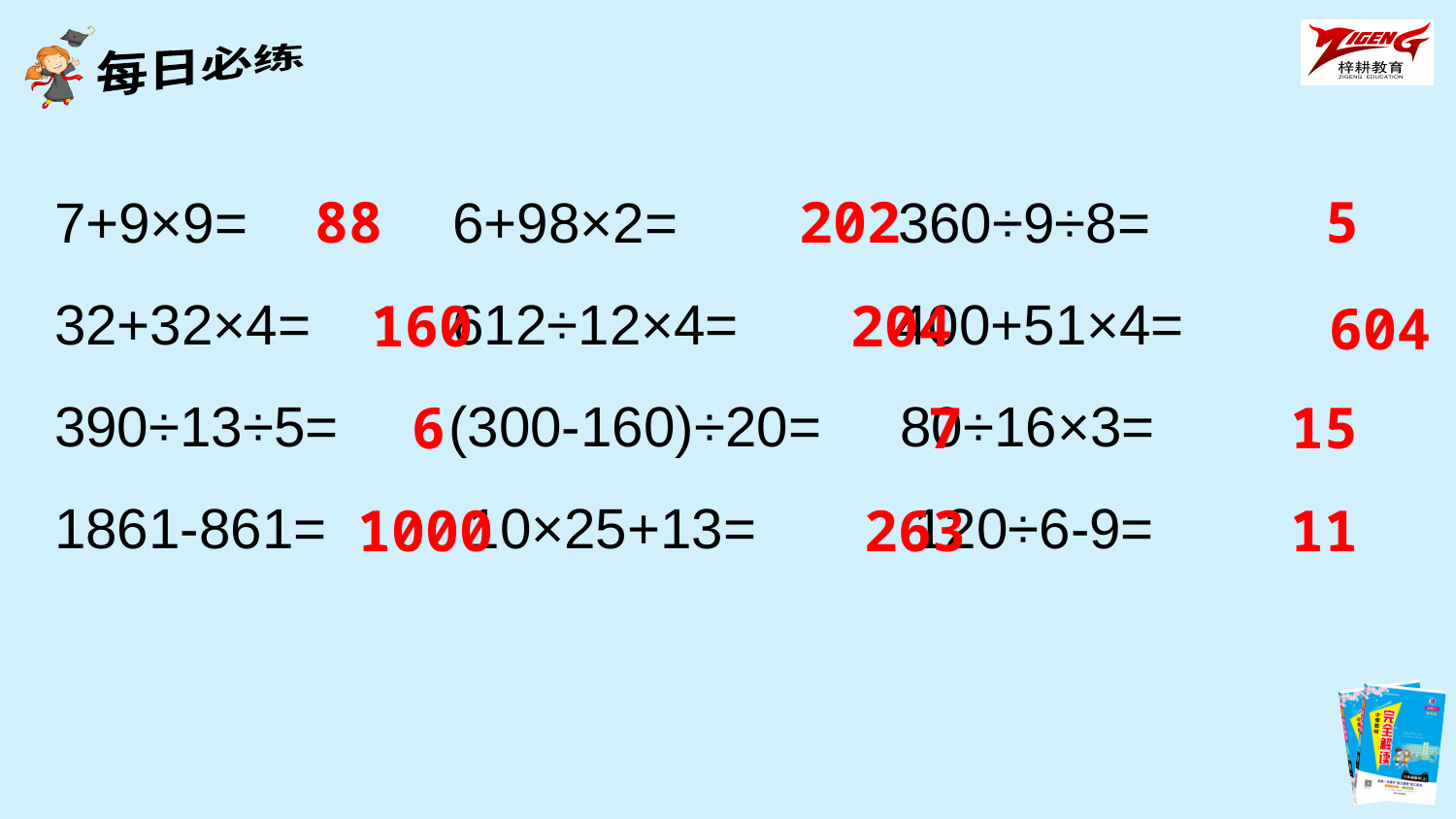

7+9×9=             6+98×2=              360÷9÷8=
32+32×4=         612÷12×4=          400+51×4=
390÷13÷5=       (300-160)÷20=     80÷16×3=
1861-861=         10×25+13=          120÷6-9=
88
202
5
204
160
604
6
7
15
1000
263
11